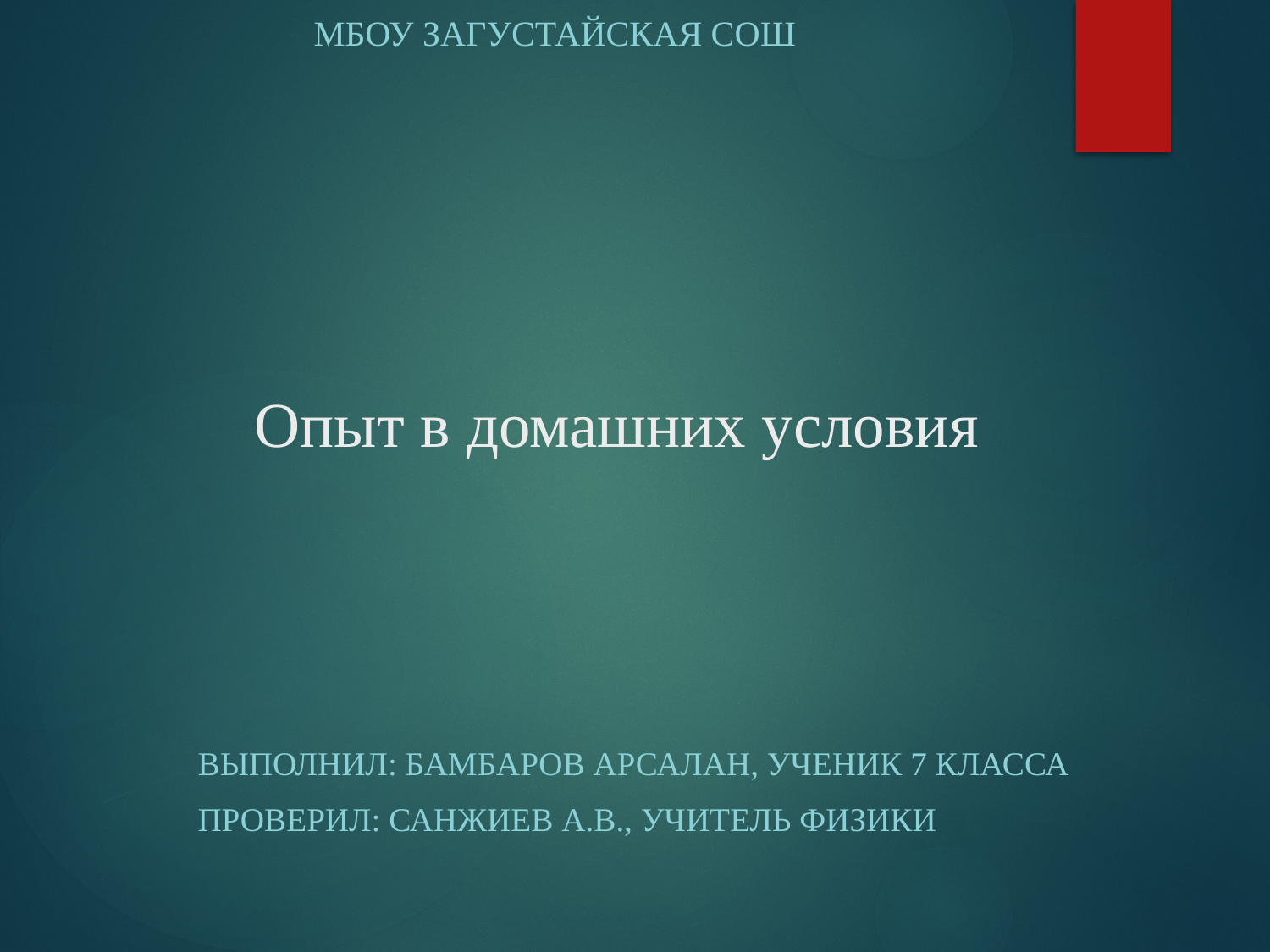

МБОУ Загустайская СОШ
# Опыт в домашних условия
Выполнил: Бамбаров Арсалан, ученик 7 класса
Проверил: Санжиев А.В., учитель физики